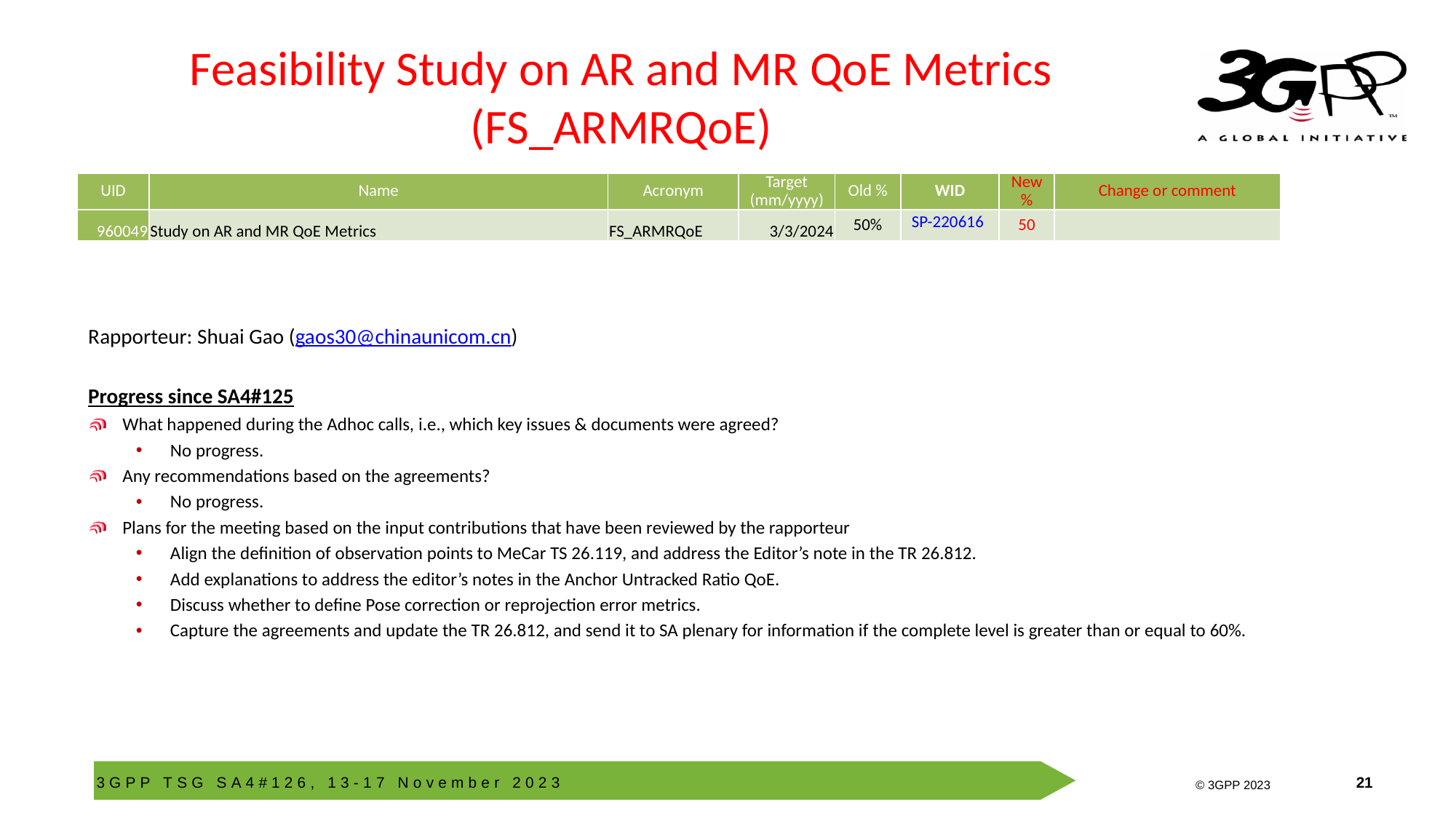

# Feasibility Study on AR and MR QoE Metrics (FS_ARMRQoE)
| UID | Name | Acronym | Target (mm/yyyy) | Old % | WID | New % | Change or comment |
| --- | --- | --- | --- | --- | --- | --- | --- |
| 960049 | Study on AR and MR QoE Metrics | FS\_ARMRQoE | 3/3/2024 | 50% | SP-220616 | 50 |  |
Rapporteur: Shuai Gao (gaos30@chinaunicom.cn)

Progress since SA4#125
What happened during the Adhoc calls, i.e., which key issues & documents were agreed?
No progress.
Any recommendations based on the agreements?
No progress.
Plans for the meeting based on the input contributions that have been reviewed by the rapporteur
Align the definition of observation points to MeCar TS 26.119, and address the Editor’s note in the TR 26.812.
Add explanations to address the editor’s notes in the Anchor Untracked Ratio QoE.
Discuss whether to define Pose correction or reprojection error metrics.
Capture the agreements and update the TR 26.812, and send it to SA plenary for information if the complete level is greater than or equal to 60%.